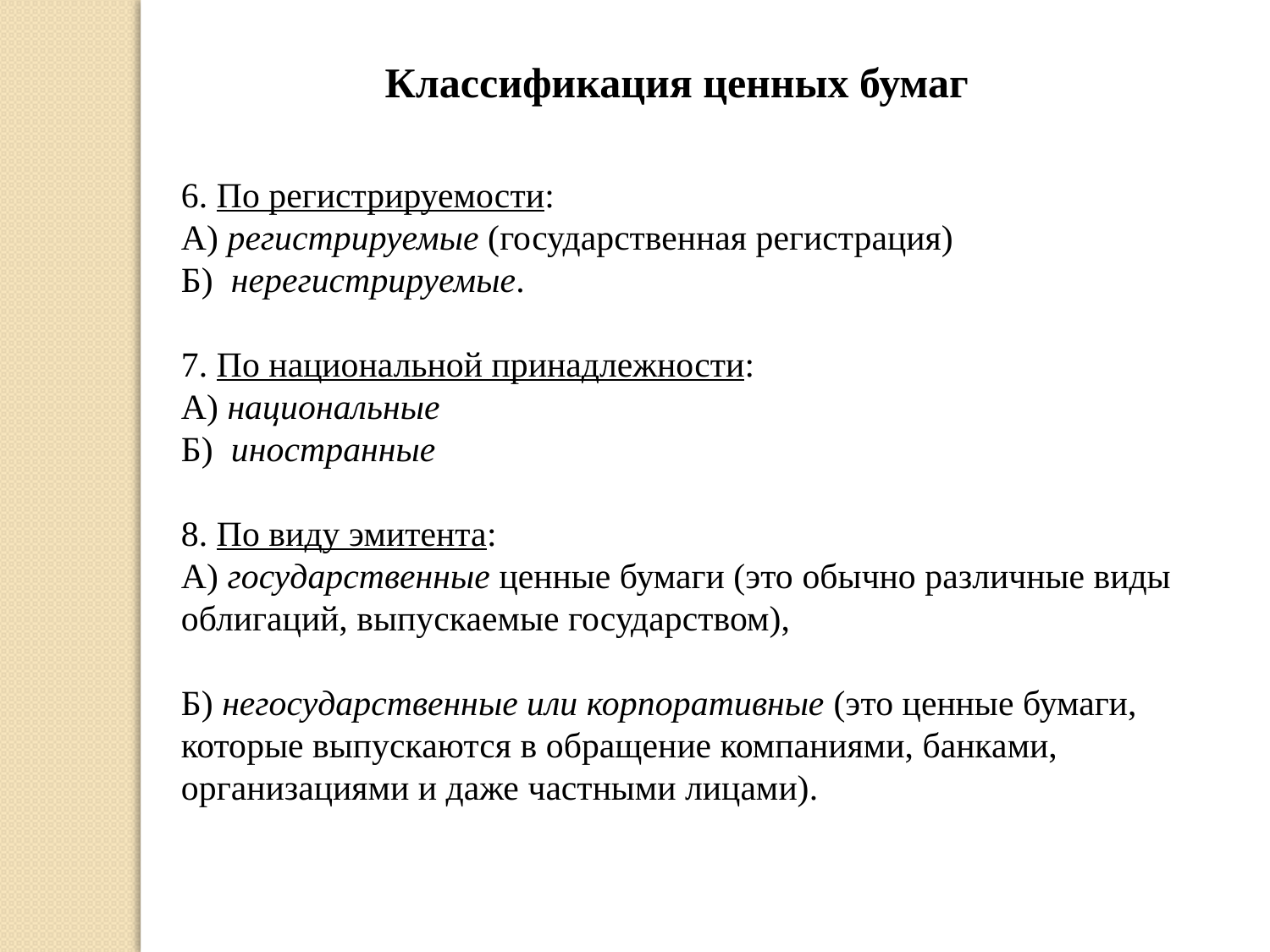

Классификация ценных бумаг
6. По регистрируемости:
А) регистрируемые (государственная регистрация)
Б)  нерегистрируемые.
7. По национальной принадлежности:
А) национальные
Б)  иностранные
8. По виду эмитента:
А) государственные ценные бумаги (это обычно различные виды облигаций, выпускаемые государством),

Б) негосударственные или корпоративные (это ценные бумаги, которые выпускаются в обращение компаниями, банками, организациями и даже частными лицами).